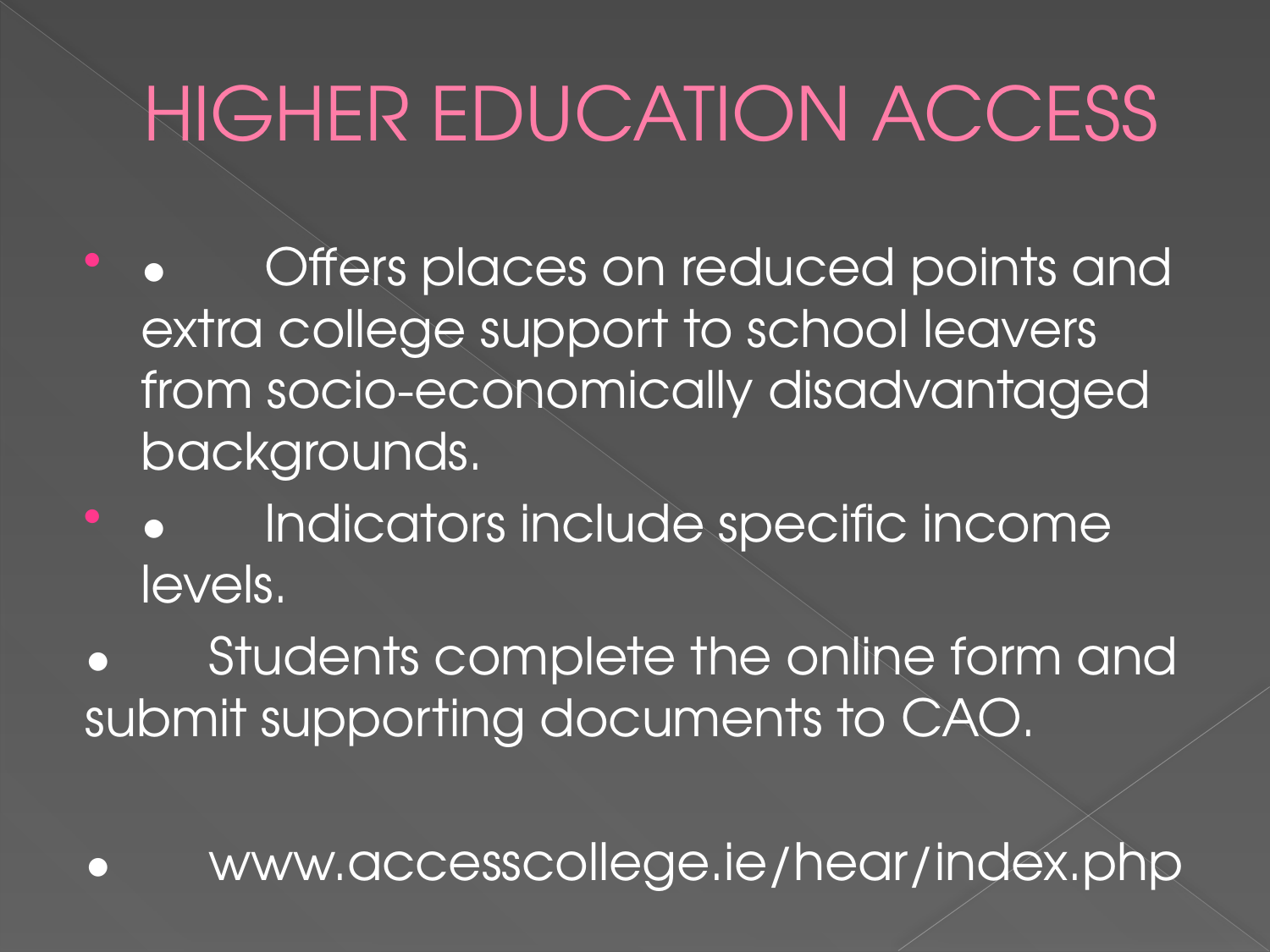

# HIGHER EDUCATION ACCESS

•	Offers places on reduced points and extra college support to school leavers from socio-economically disadvantaged backgrounds.
•	Indicators include specific income levels.
•	Students complete the online form and submit supporting documents to CAO.

•	www.accesscollege.ie/hear/index.php